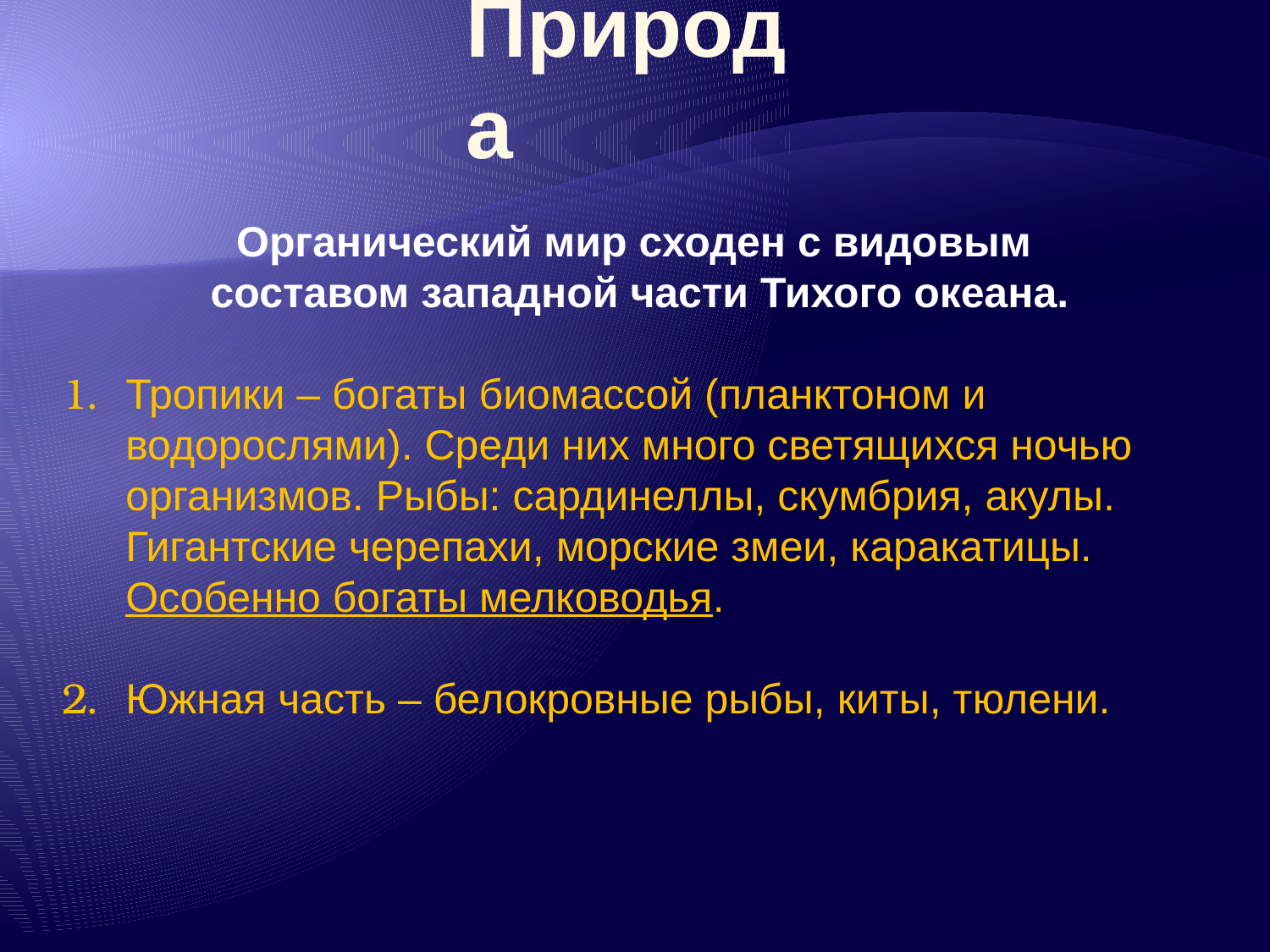

# Природа
Органический мир сходен с видовым
составом западной части Тихого океана.

Тропики – богаты биомассой (планктоном и водорослями). Среди них много светящихся ночью организмов. Рыбы: сардинеллы, скумбрия, акулы. Гигантские черепахи, морские змеи, каракатицы. Особенно богаты мелководья.

Южная часть – белокровные рыбы, киты, тюлени.